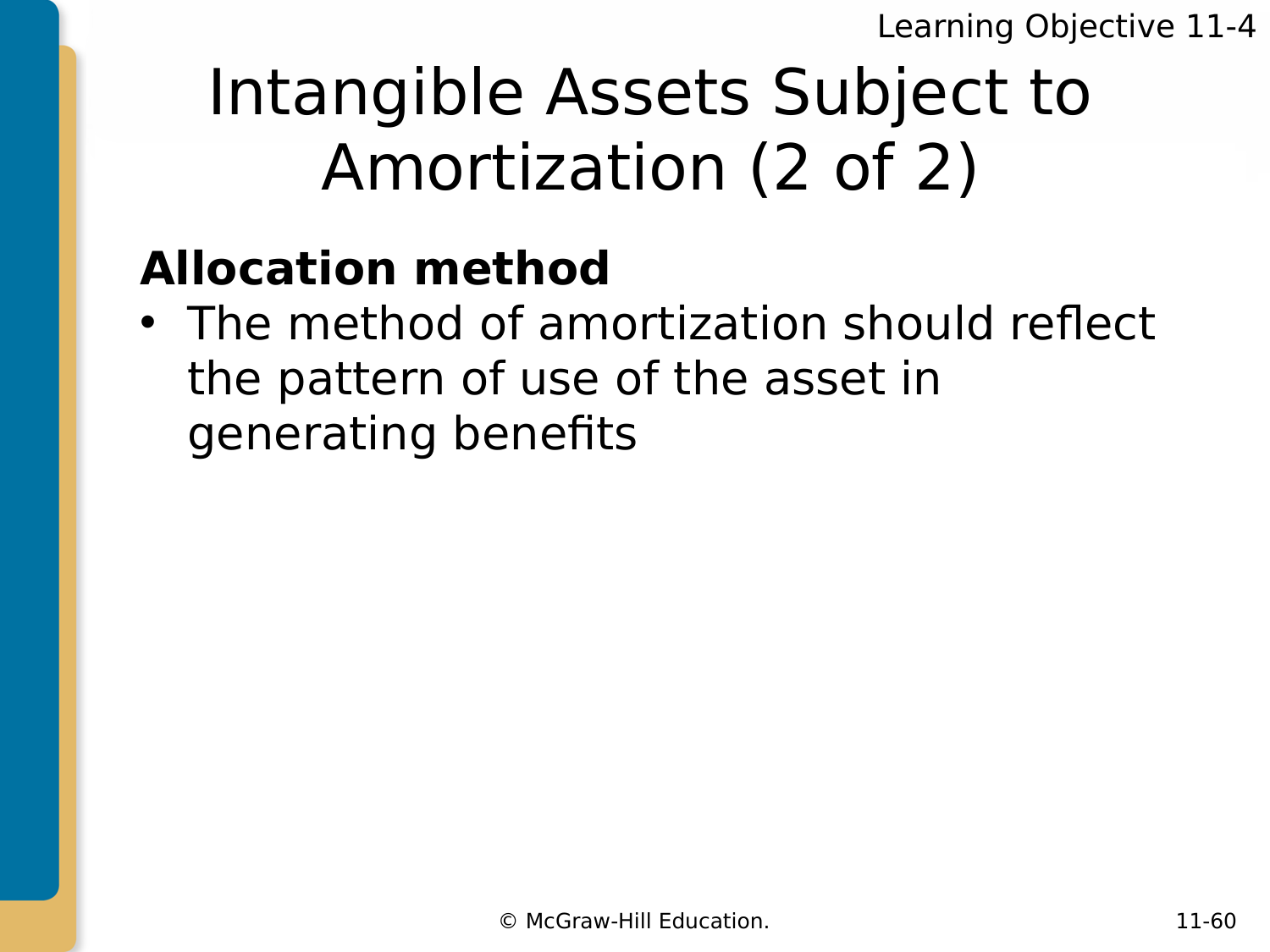

Learning Objective 11-4
# Intangible Assets Subject to Amortization (2 of 2)
Allocation method
The method of amortization should reflect the pattern of use of the asset in generating benefits